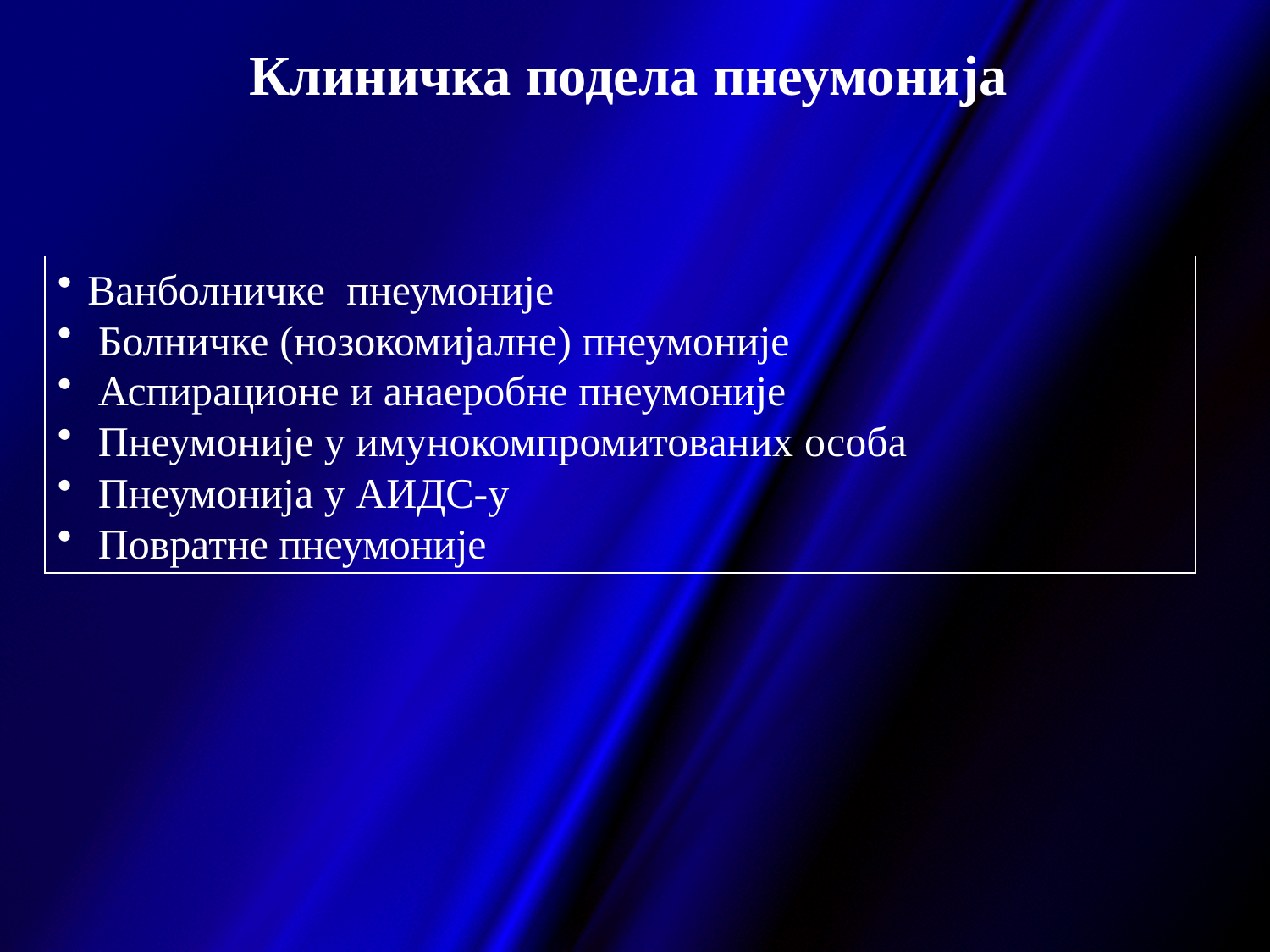

Клиничка подела пнеумонија
Ванболничке  пнеумоније
 Болничке (нозокомијалне) пнеумоније
 Аспирационе и анаеробне пнеумоније
 Пнеумоније у имунокомпромитованих особа
 Пнеумонија у АИДС-у
 Повратне пнеумоније